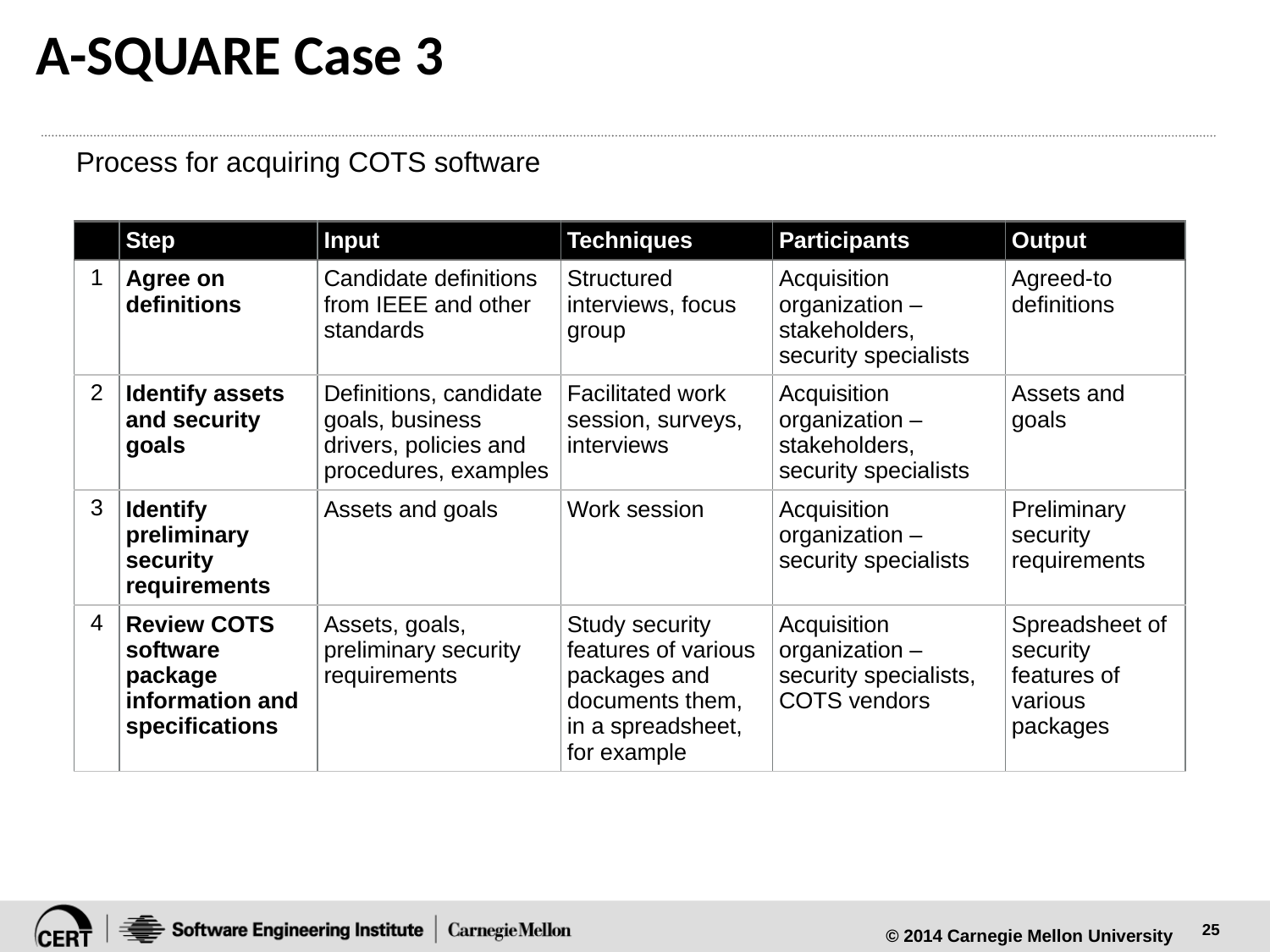

# A-SQUARE Case 3
Process for acquiring COTS software
|  | Step | Input | Techniques | Participants | Output |
| --- | --- | --- | --- | --- | --- |
| 1 | Agree on definitions | Candidate definitions from IEEE and other standards | Structured interviews, focus group | Acquisition organization – stakeholders, security specialists | Agreed-to definitions |
| 2 | Identify assets and security goals | Definitions, candidate goals, business drivers, policies and procedures, examples | Facilitated work session, surveys, interviews | Acquisition organization – stakeholders, security specialists | Assets and goals |
| 3 | Identify preliminary security requirements | Assets and goals | Work session | Acquisition organization – security specialists | Preliminary security requirements |
| 4 | Review COTS software package information and specifications | Assets, goals, preliminary security requirements | Study security features of various packages and documents them, in a spreadsheet, for example | Acquisition organization – security specialists, COTS vendors | Spreadsheet of security features of various packages |